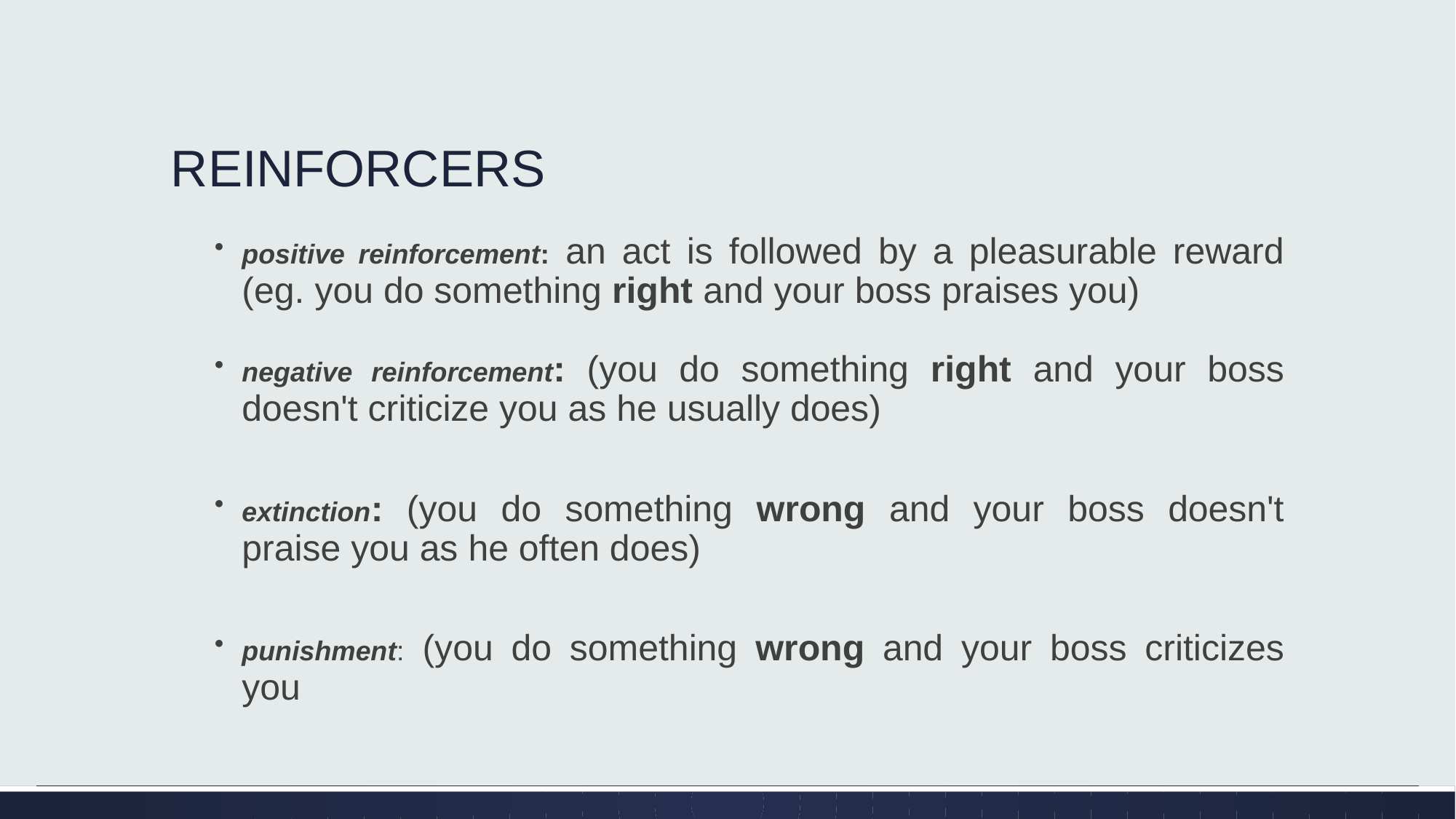

# REINFORCERS
positive reinforcement: an act is followed by a pleasurable reward (eg. you do something right and your boss praises you)

negative reinforcement: (you do something right and your boss doesn't criticize you as he usually does)

extinction: (you do something wrong and your boss doesn't praise you as he often does)

punishment: (you do something wrong and your boss criticizes you